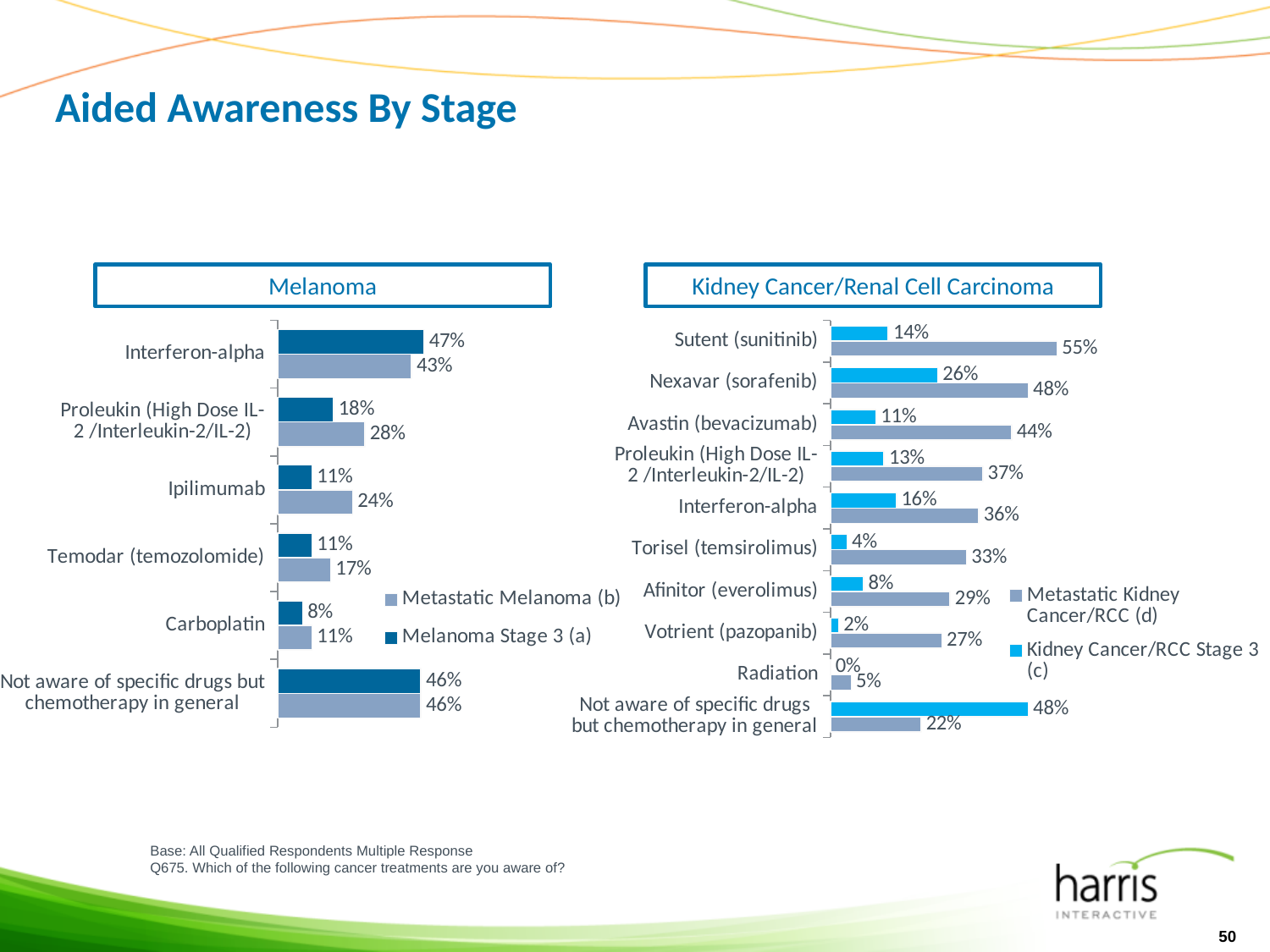

# Aided Awareness By Stage
Melanoma
Kidney Cancer/Renal Cell Carcinoma

### Chart

| Category | Melanoma Stage 3 (a) | Metastatic Melanoma (b) |
|---|---|---|
| Interferon-alpha | 0.4700000000000001 | 0.4300000000000004 |
| Proleukin (High Dose IL-2 /Interleukin-2/IL-2) | 0.18000000000000024 | 0.2800000000000001 |
| Ipilimumab | 0.11 | 0.2400000000000002 |
| Temodar (temozolomide) | 0.11 | 0.17 |
| Carboplatin | 0.08000000000000004 | 0.11 |
| Not aware of specific drugs but chemotherapy in general | 0.46 | 0.46 |

### Chart

| Category | Kidney Cancer/RCC Stage 3 (c) | Metastatic Kidney Cancer/RCC (d) |
|---|---|---|
| Sutent (sunitinib) | 0.14 | 0.55 |
| Nexavar (sorafenib) | 0.26 | 0.4800000000000003 |
| Avastin (bevacizumab) | 0.11 | 0.44 |
| Proleukin (High Dose IL-2 /Interleukin-2/IL-2) | 0.13 | 0.3700000000000004 |
| Interferon-alpha | 0.16 | 0.3600000000000003 |
| Torisel (temsirolimus) | 0.04000000000000002 | 0.3300000000000006 |
| Afinitor (everolimus) | 0.08000000000000004 | 0.2900000000000003 |
| Votrient (pazopanib) | 0.02000000000000001 | 0.27 |
| Radiation | 0.0 | 0.05 |
| Not aware of specific drugs but chemotherapy in general | 0.4800000000000003 | 0.22 |
Base: All Qualified Respondents Multiple Response
Q675. Which of the following cancer treatments are you aware of?
50